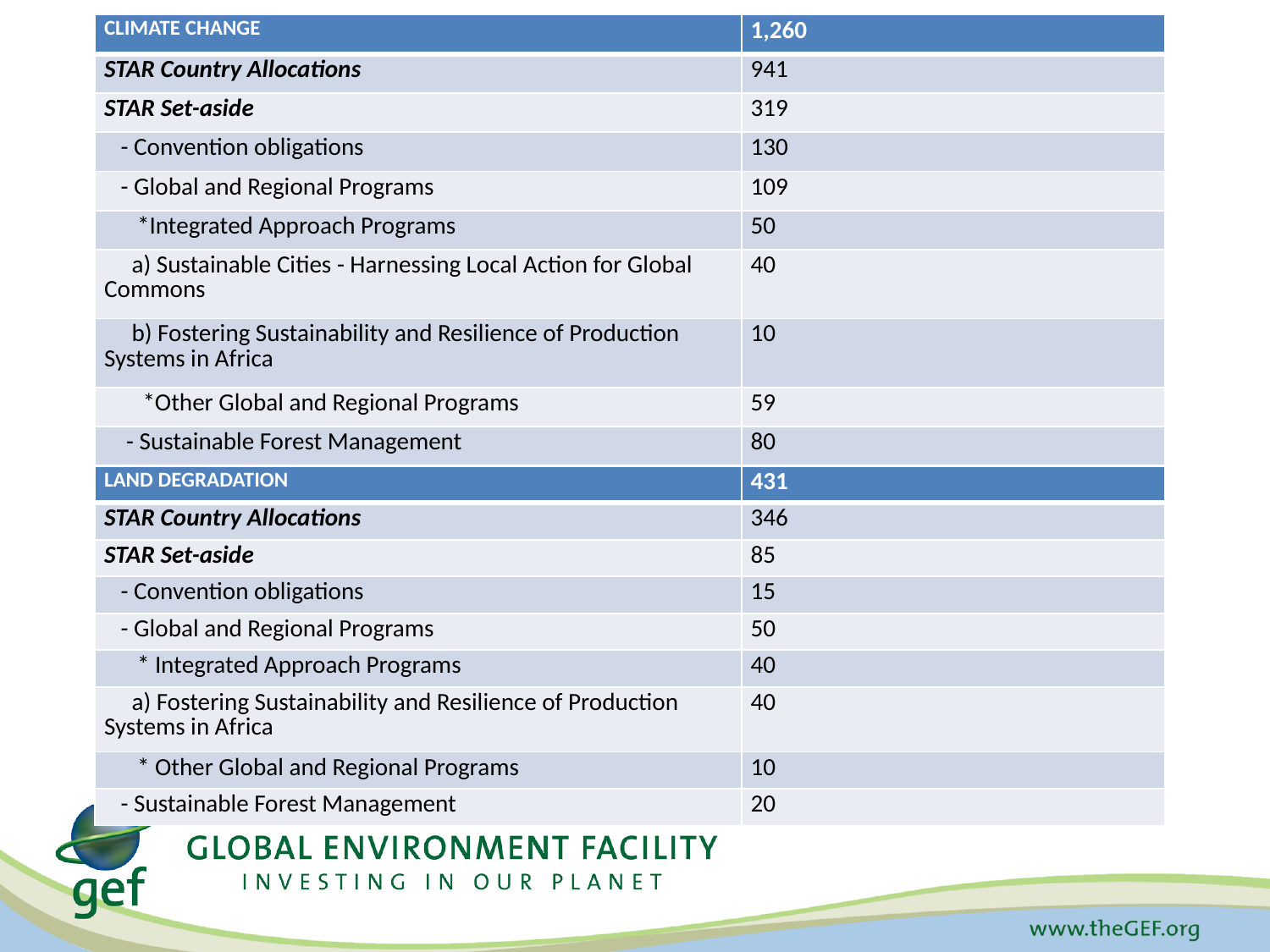

| CLIMATE CHANGE | 1,260 |
| --- | --- |
| STAR Country Allocations | 941 |
| STAR Set-aside | 319 |
| - Convention obligations | 130 |
| - Global and Regional Programs | 109 |
| \*Integrated Approach Programs | 50 |
| a) Sustainable Cities - Harnessing Local Action for Global Commons | 40 |
| b) Fostering Sustainability and Resilience of Production Systems in Africa | 10 |
| \*Other Global and Regional Programs | 59 |
| - Sustainable Forest Management | 80 |
| LAND DEGRADATION | 431 |
| --- | --- |
| STAR Country Allocations | 346 |
| STAR Set-aside | 85 |
| - Convention obligations | 15 |
| - Global and Regional Programs | 50 |
| \* Integrated Approach Programs | 40 |
| a) Fostering Sustainability and Resilience of Production Systems in Africa | 40 |
| \* Other Global and Regional Programs | 10 |
| - Sustainable Forest Management | 20 |